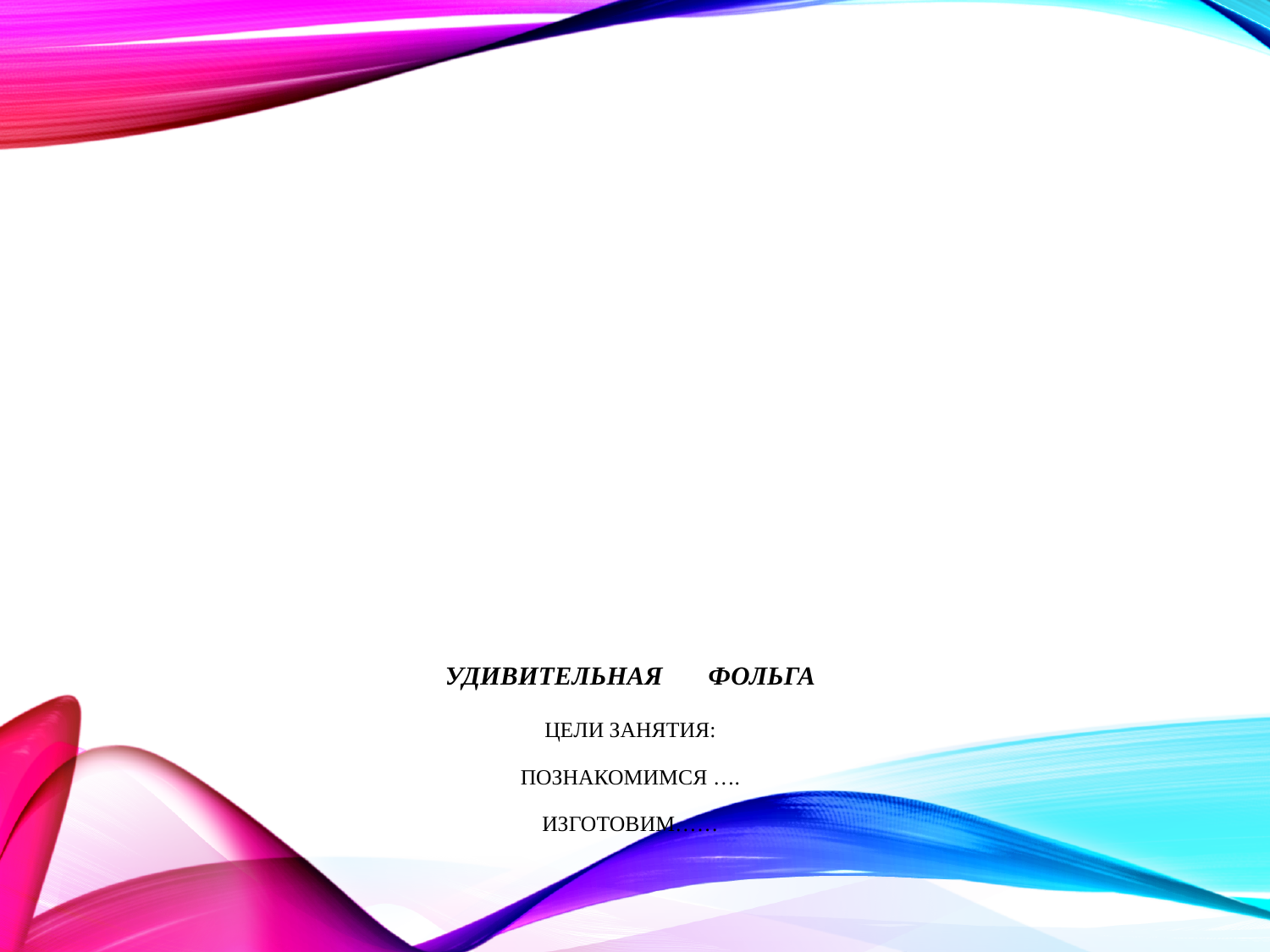

# Удивительная       фольга Цели занятия: Познакомимся …. Изготовим……